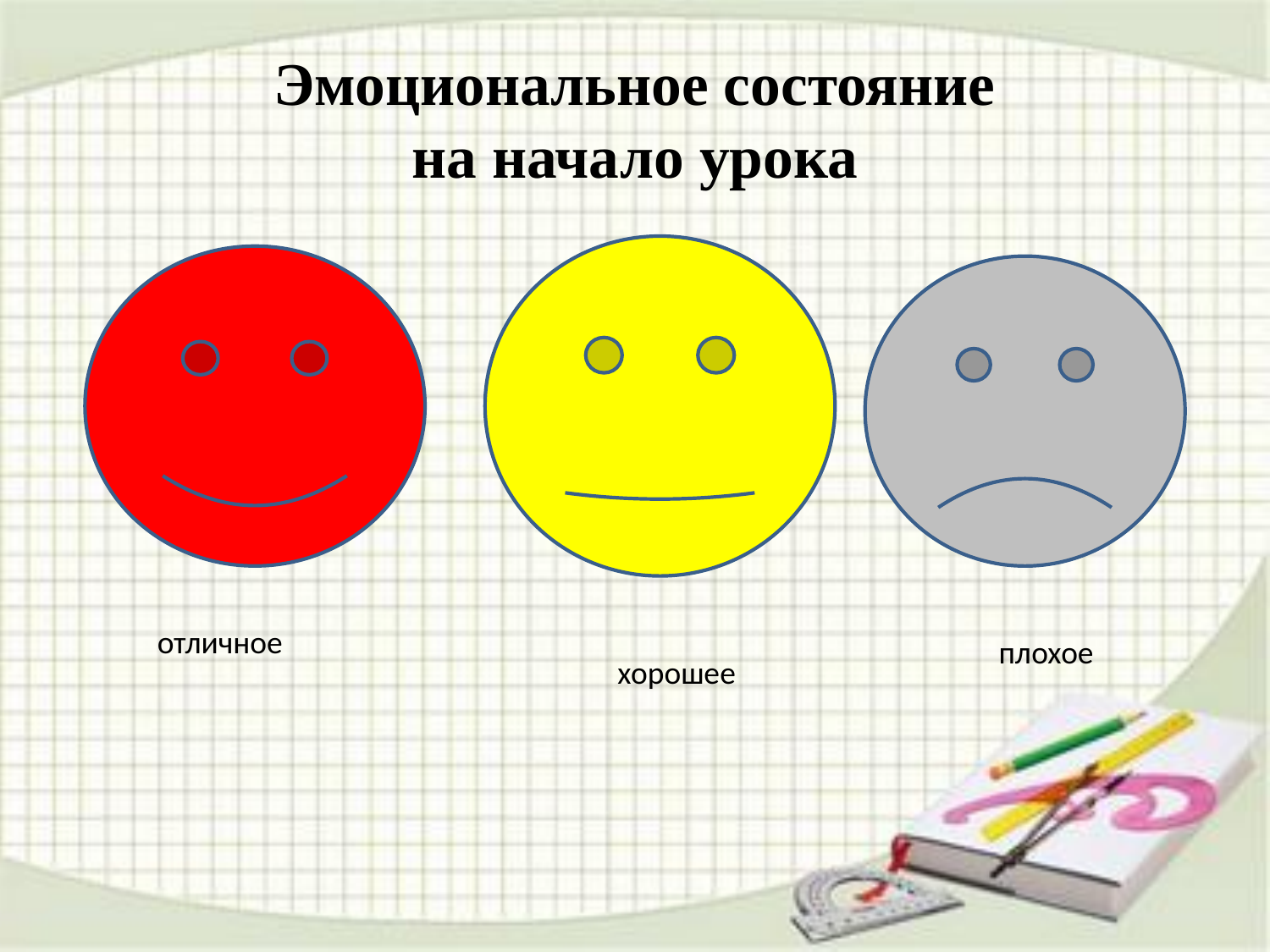

# Эмоциональное состояние на начало урока

отличное
плохое
хорошее